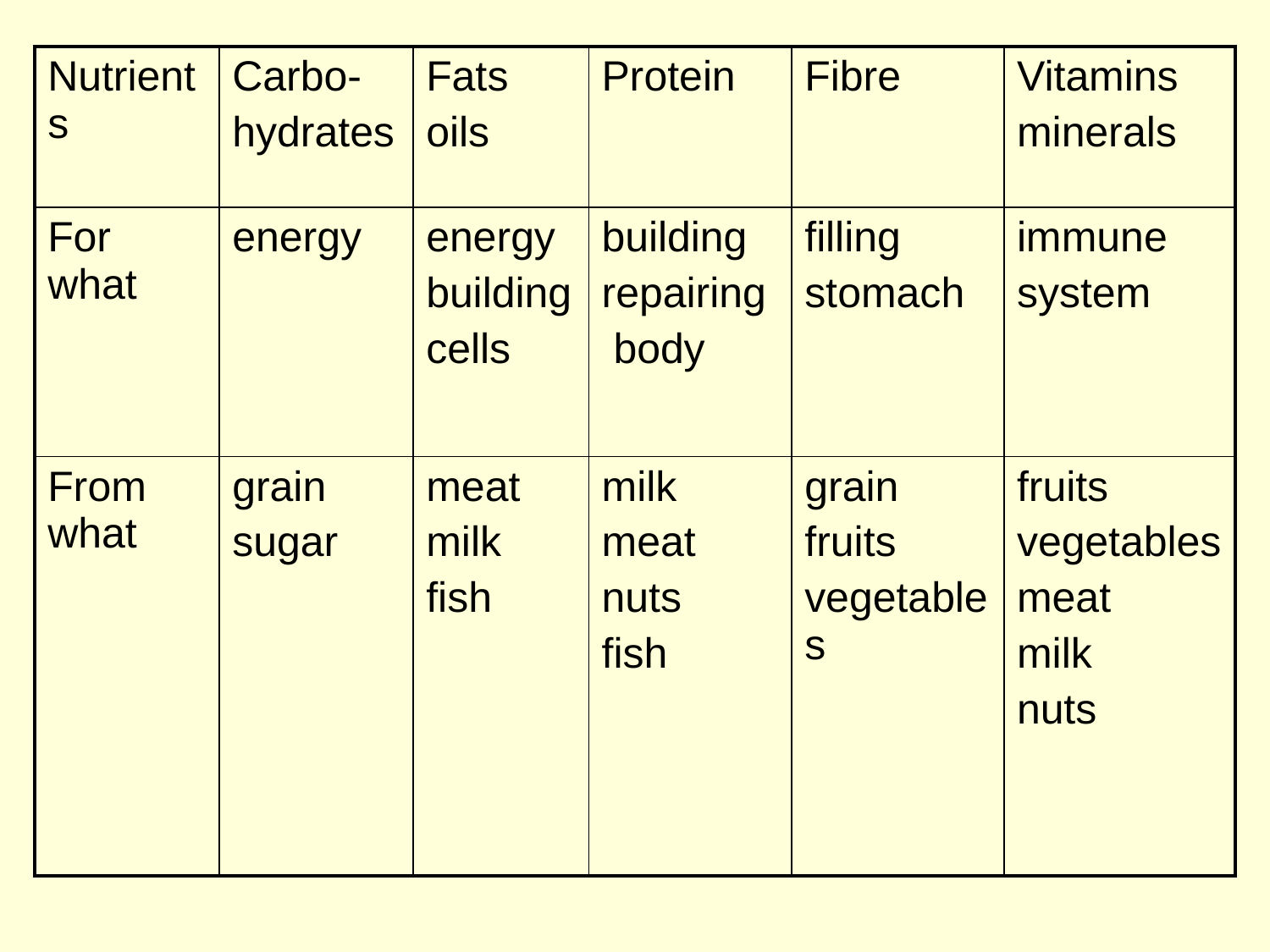

| Nutrients | Carbo- hydrates | Fats oils | Protein | Fibre | Vitamins minerals |
| --- | --- | --- | --- | --- | --- |
| For what | energy | energy building cells | building repairing body | filling stomach | immune system |
| From what | grain sugar | meat milk fish | milk meat nuts fish | grain fruits vegetables | fruits vegetables meat milk nuts |